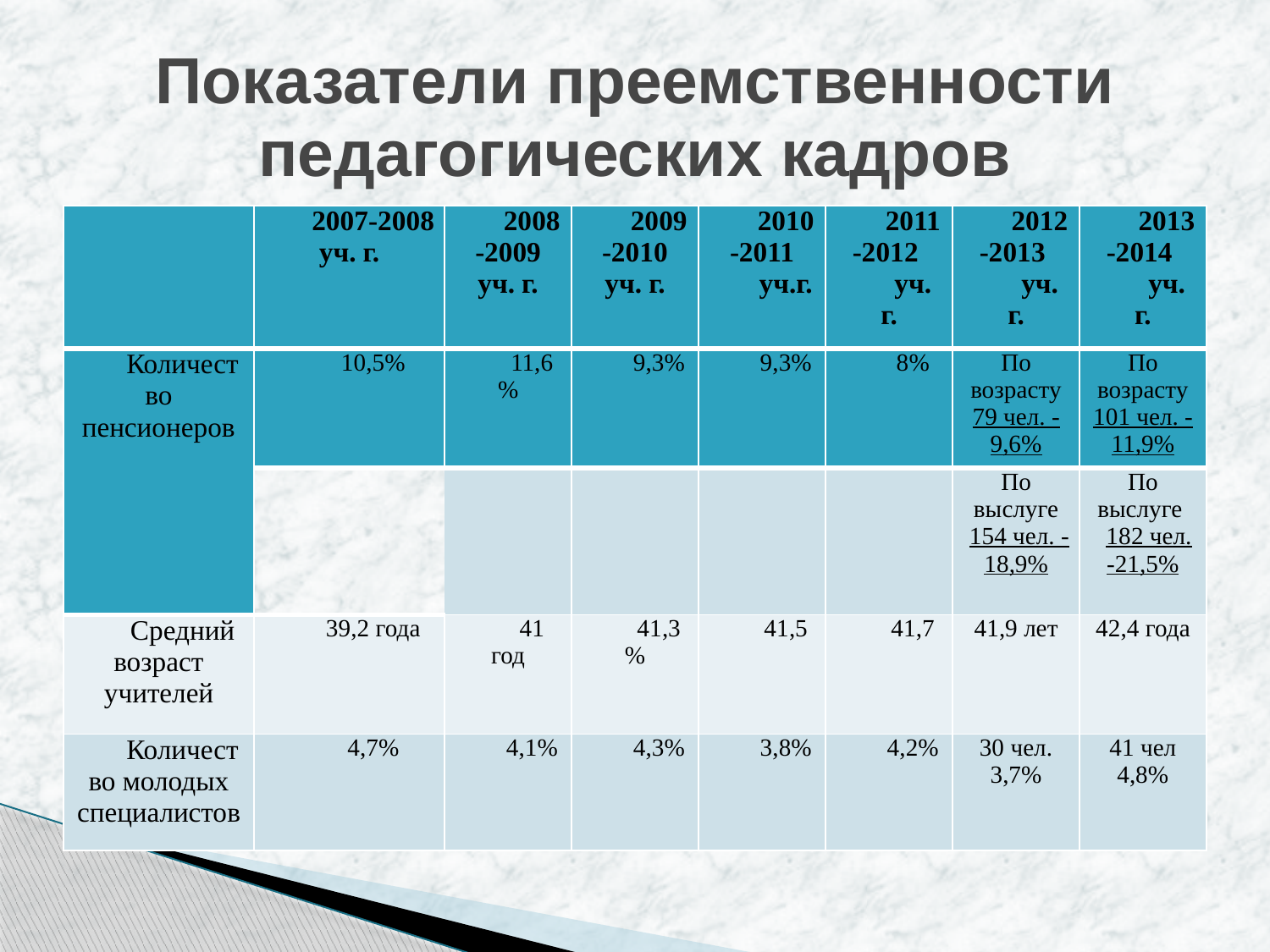

# Показатели преемственности педагогических кадров
|  | 2007-2008 уч. г. | 2008-2009 уч. г. | 2009-2010 уч. г. | 2010-2011 уч.г. | 2011-2012 уч. г. | 2012-2013 уч. г. | 2013-2014 уч. г. |
| --- | --- | --- | --- | --- | --- | --- | --- |
| Количество пенсионеров | 10,5% | 11,6% | 9,3% | 9,3% | 8% | По возрасту 79 чел. - 9,6% | По возрасту 101 чел. - 11,9% |
|  |  |  |  |  |  | По выслуге 154 чел. -18,9% | По выслуге 182 чел. -21,5% |
| Средний возраст учителей | 39,2 года | 41 год | 41,3% | 41,5 | 41,7 | 41,9 лет | 42,4 года |
| Количество молодых специалистов | 4,7% | 4,1% | 4,3% | 3,8% | 4,2% | 30 чел. 3,7% | 41 чел 4,8% |